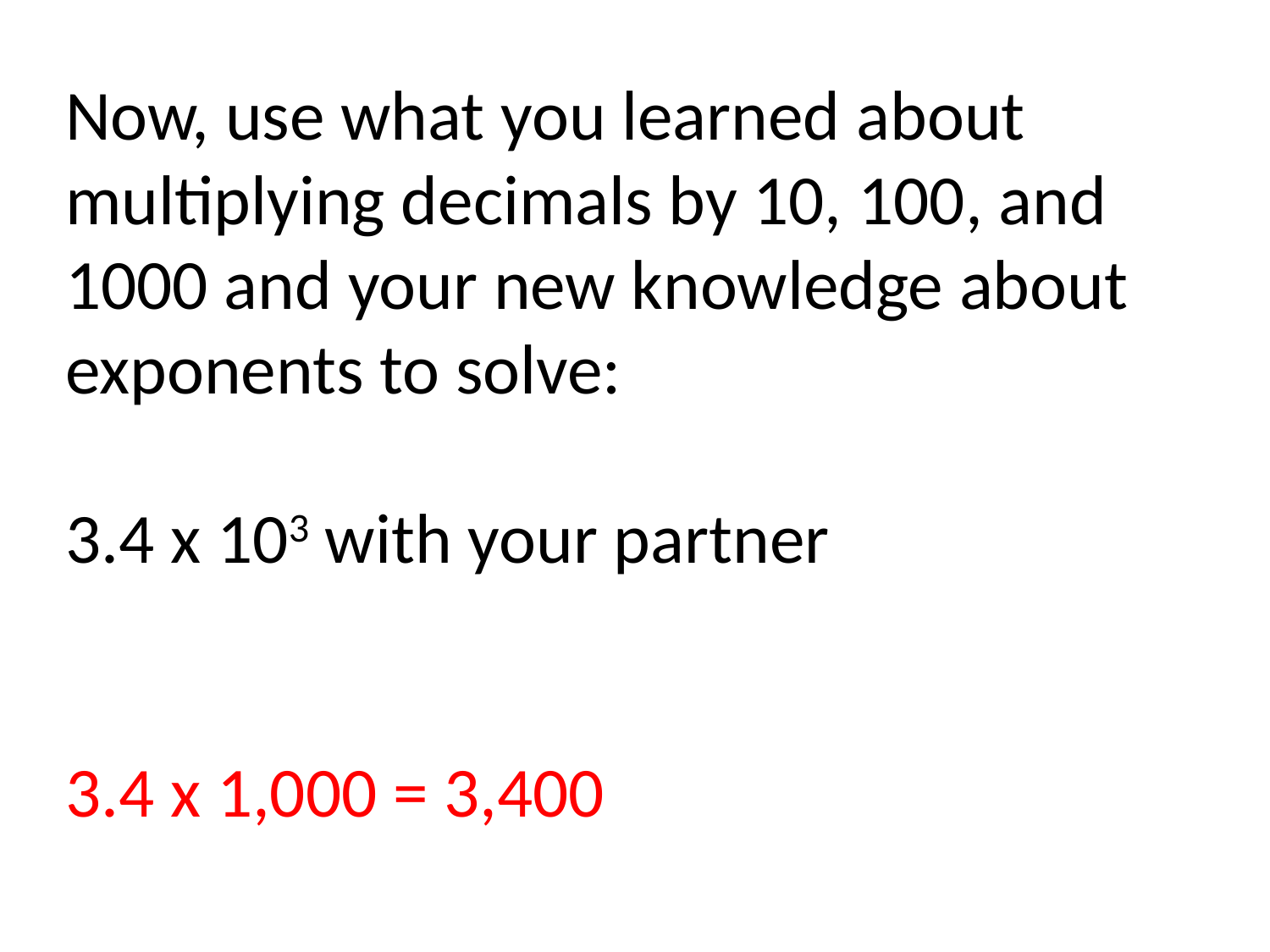

Now, use what you learned about multiplying decimals by 10, 100, and 1000 and your new knowledge about exponents to solve:

3.4 x 103 with your partner

3.4 x 1,000 = 3,400